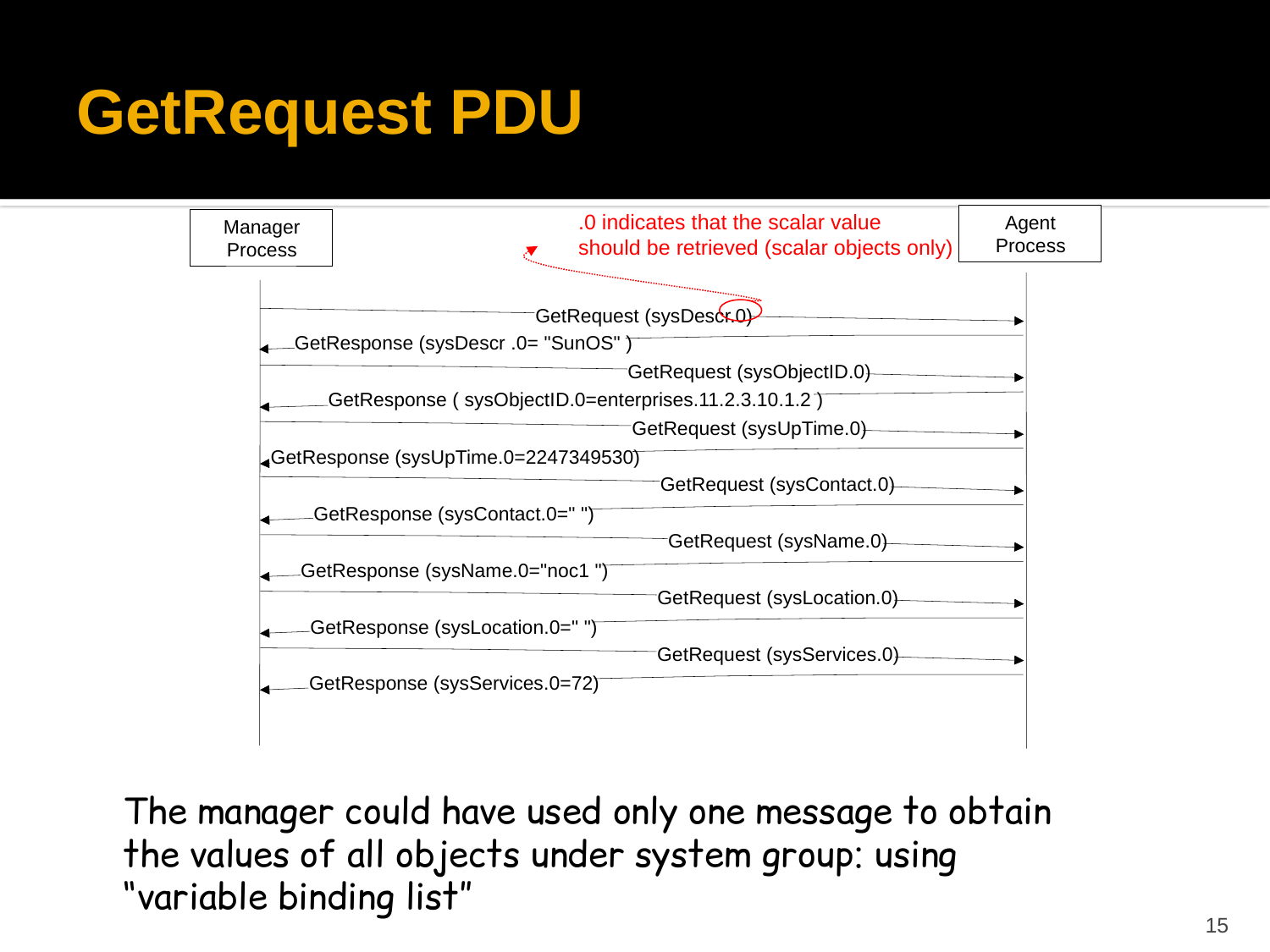

# GetRequest PDU
.0 indicates that the scalar value
should be retrieved (scalar objects only)

Agent
Manager
Process
Process

GetRequest (sysDescr.0)

GetResponse (sysDescr .0= "SunOS" )

GetRequest (sysObjectID.0)

GetResponse ( sysObjectID.0=enterprises.11.2.3.10.1.2 )

GetRequest (sysUpTime.0)

GetResponse (sysUpTime.0=2247349530)

GetRequest (sysContact.0)

GetResponse (sysContact.0=" ")

GetRequest (sysName.0)

GetResponse (sysName.0="noc1 ")

GetRequest (sysLocation.0)

GetResponse (sysLocation.0=" ")

GetRequest (sysServices.0)

GetResponse (sysServices.0=72)

	The manager could have used only one message to obtain the values of all objects under system group: using “variable binding list”
15